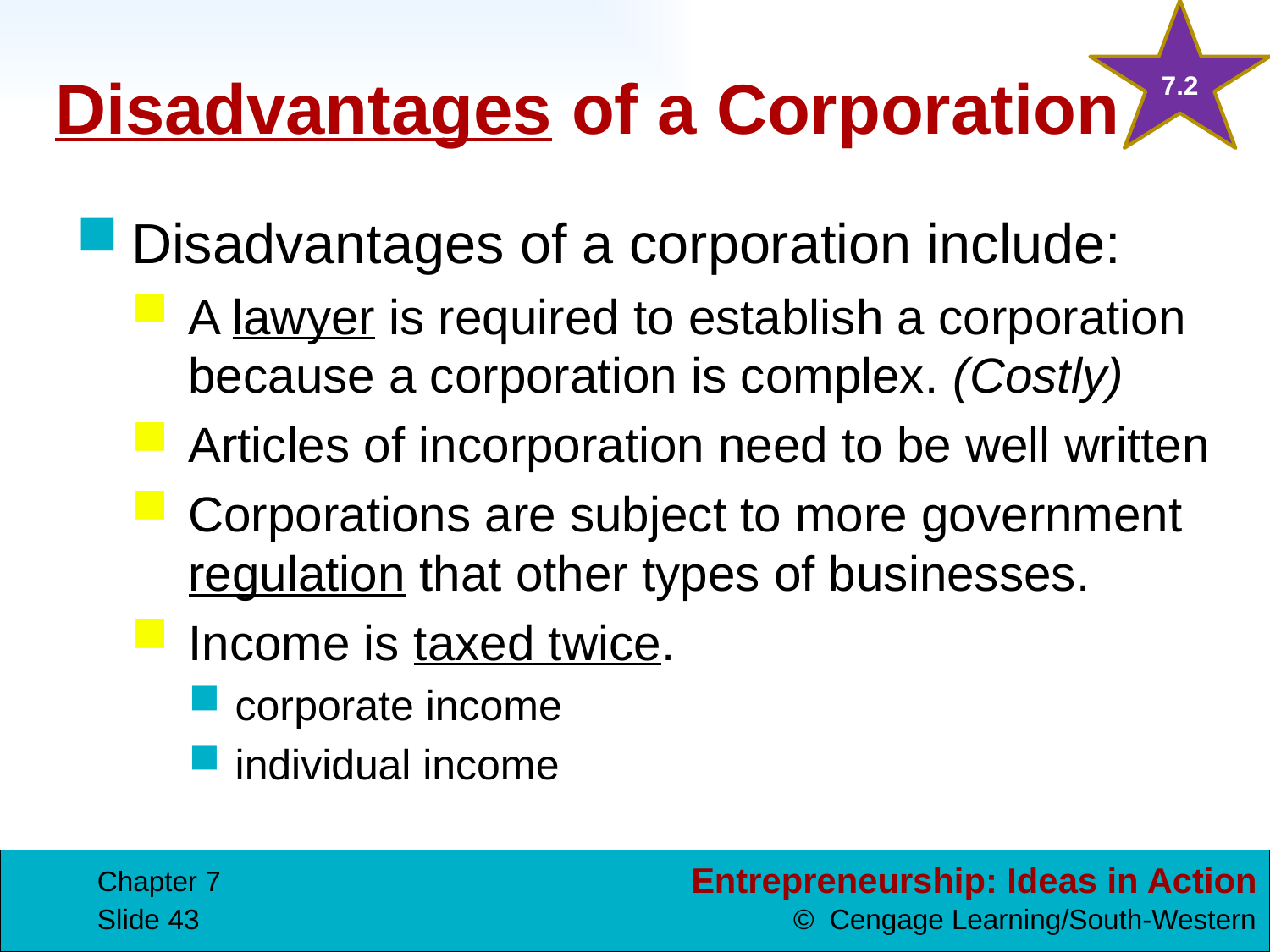

7.2
# Disadvantages of a Corporation
Disadvantages of a corporation include:
A lawyer is required to establish a corporation because a corporation is complex. (Costly)
Articles of incorporation need to be well written
Corporations are subject to more government regulation that other types of businesses.
Income is taxed twice.
corporate income
individual income

Chapter 7
Slide 43